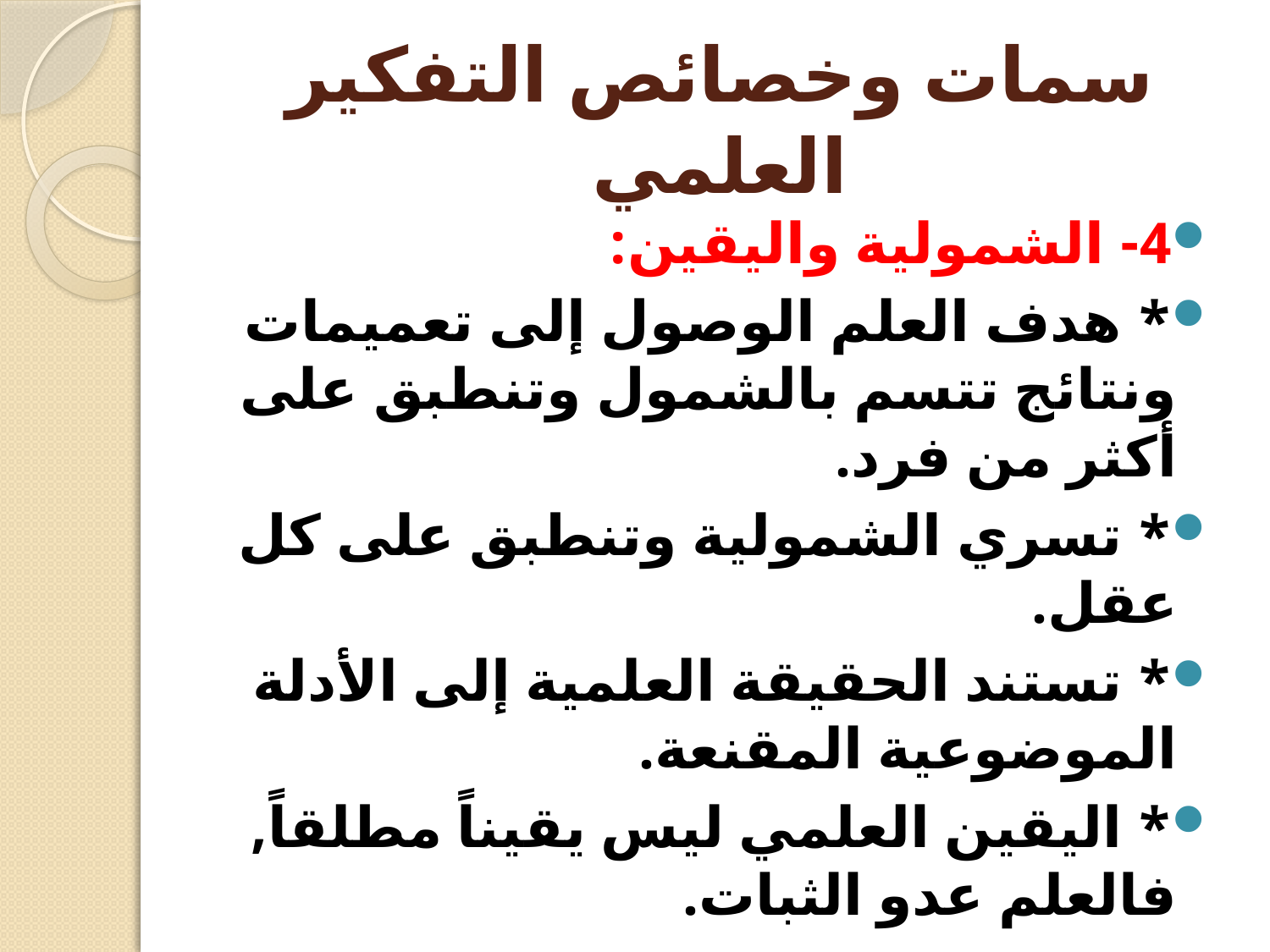

# سمات وخصائص التفكير العلمي
4- الشمولية واليقين:
* هدف العلم الوصول إلى تعميمات ونتائج تتسم بالشمول وتنطبق على أكثر من فرد.
* تسري الشمولية وتنطبق على كل عقل.
* تستند الحقيقة العلمية إلى الأدلة الموضوعية المقنعة.
* اليقين العلمي ليس يقيناً مطلقاً, فالعلم عدو الثبات.